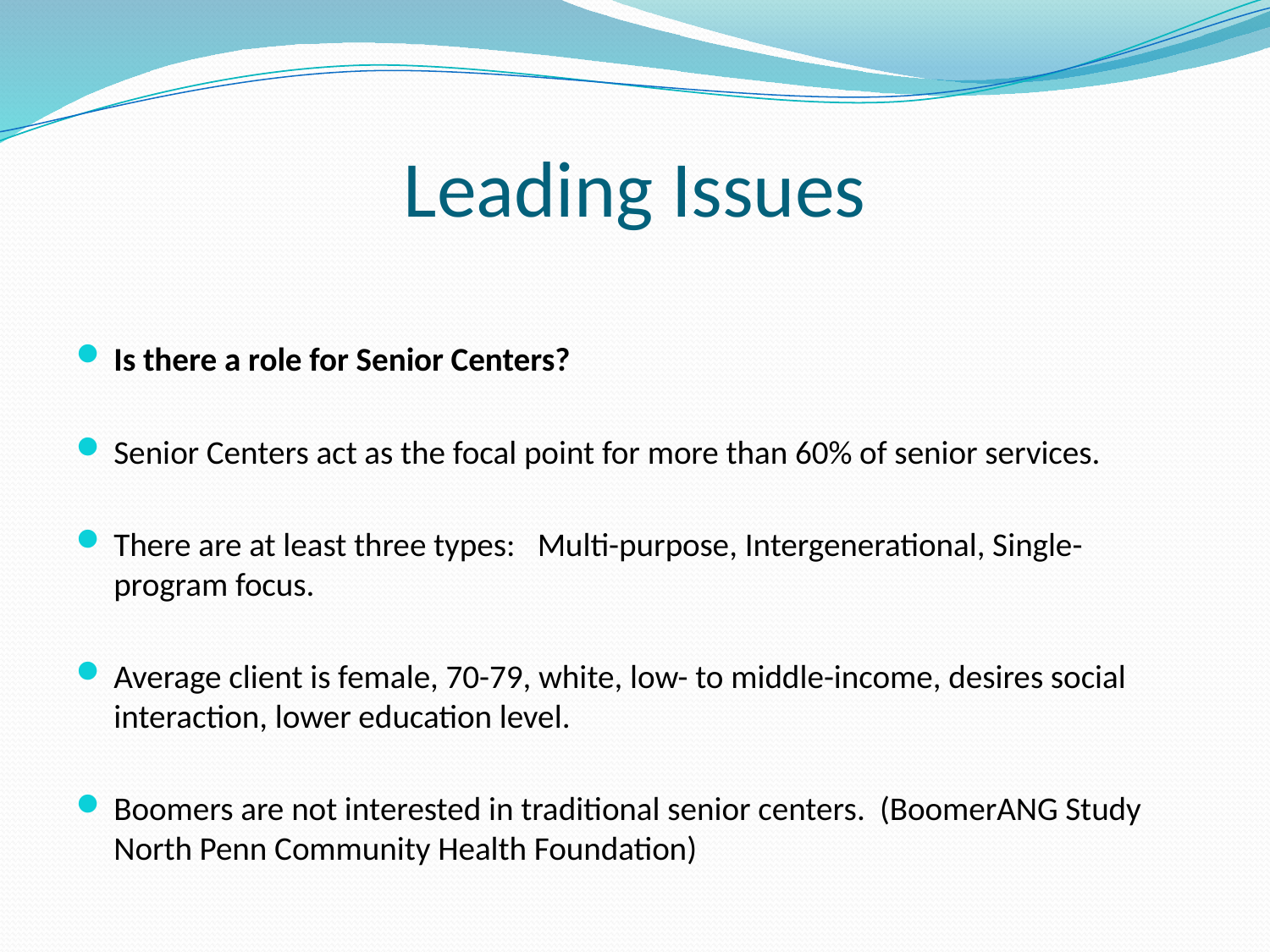

# Leading Issues

Is there a role for Senior Centers?

Senior Centers act as the focal point for more than 60% of senior services.

There are at least three types:   Multi-purpose, Intergenerational, Single-program focus.

Average client is female, 70-79, white, low- to middle-income, desires social interaction, lower education level.

Boomers are not interested in traditional senior centers.  (BoomerANG Study North Penn Community Health Foundation)